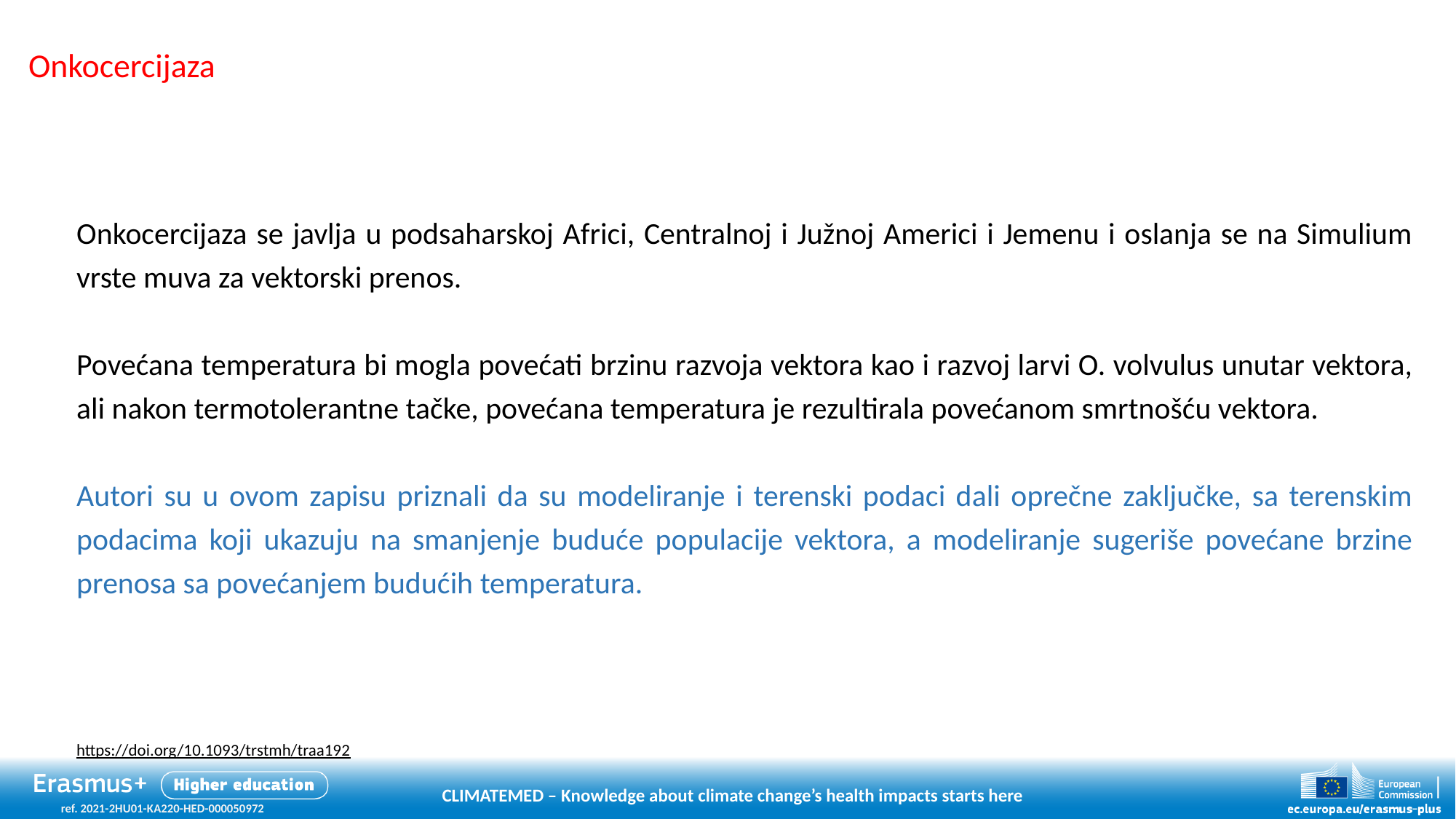

Onkocercijaza

Onkocercijaza se javlja u podsaharskoj Africi, Centralnoj i Južnoj Americi i Jemenu i oslanja se na Simulium vrste muva za vektorski prenos.

Povećana temperatura bi mogla povećati brzinu razvoja vektora kao i razvoj larvi O. volvulus unutar vektora, ali nakon termotolerantne tačke, povećana temperatura je rezultirala povećanom smrtnošću vektora.

Autori su u ovom zapisu priznali da su modeliranje i terenski podaci dali oprečne zaključke, sa terenskim podacima koji ukazuju na smanjenje buduće populacije vektora, a modeliranje sugeriše povećane brzine prenosa sa povećanjem budućih temperatura.

https://doi.org/10.1093/trstmh/traa192